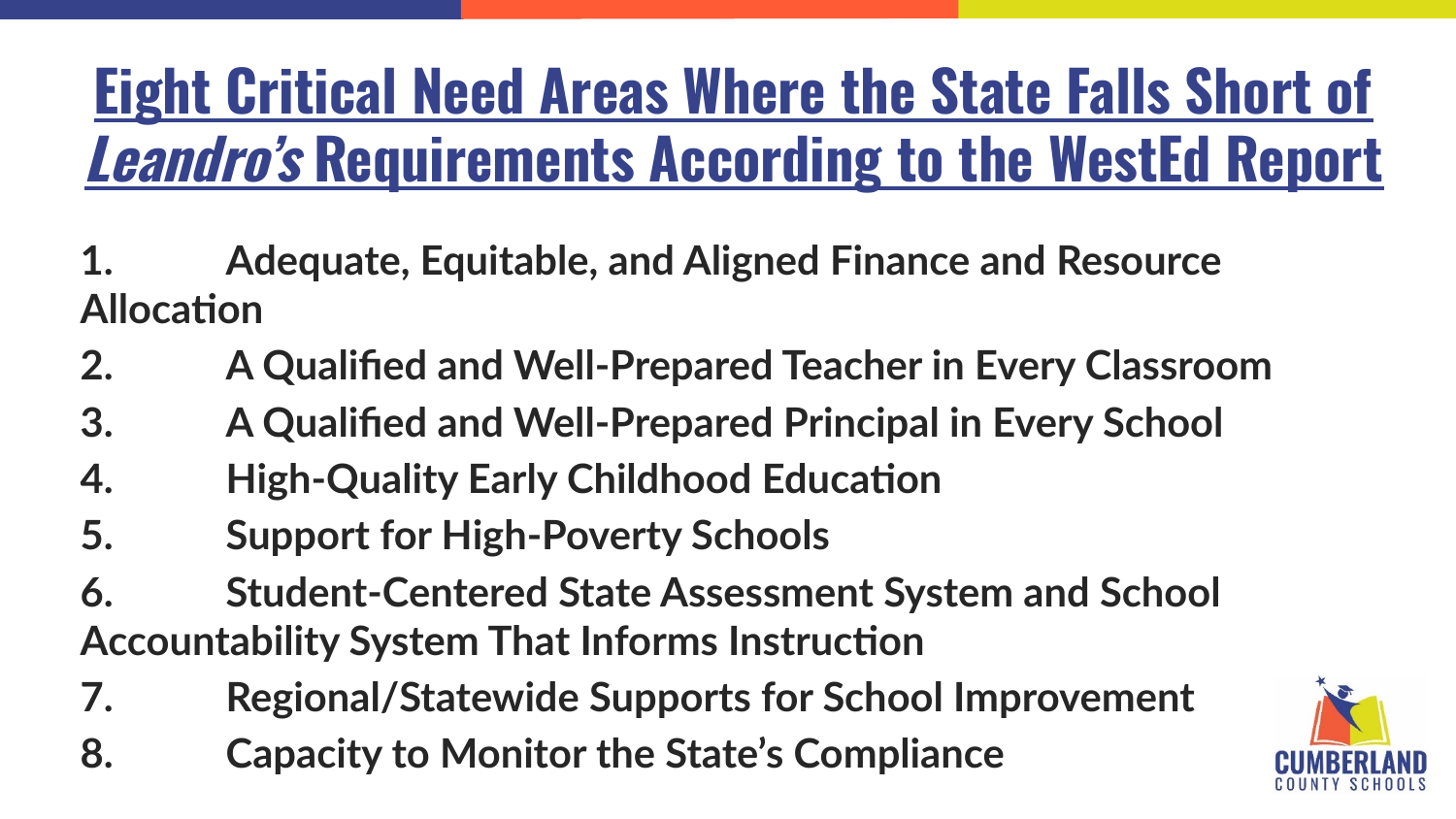

# Eight Critical Need Areas Where the State Falls Short of Leandro’s Requirements According to the WestEd Report
1.	Adequate, Equitable, and Aligned Finance and Resource 	Allocation
2.	A Qualified and Well-Prepared Teacher in Every Classroom
3.	A Qualified and Well-Prepared Principal in Every School
4.	High-Quality Early Childhood Education
5.	Support for High-Poverty Schools
6.	Student-Centered State Assessment System and School 	Accountability System That Informs Instruction
7.	Regional/Statewide Supports for School Improvement
8.	Capacity to Monitor the State’s Compliance